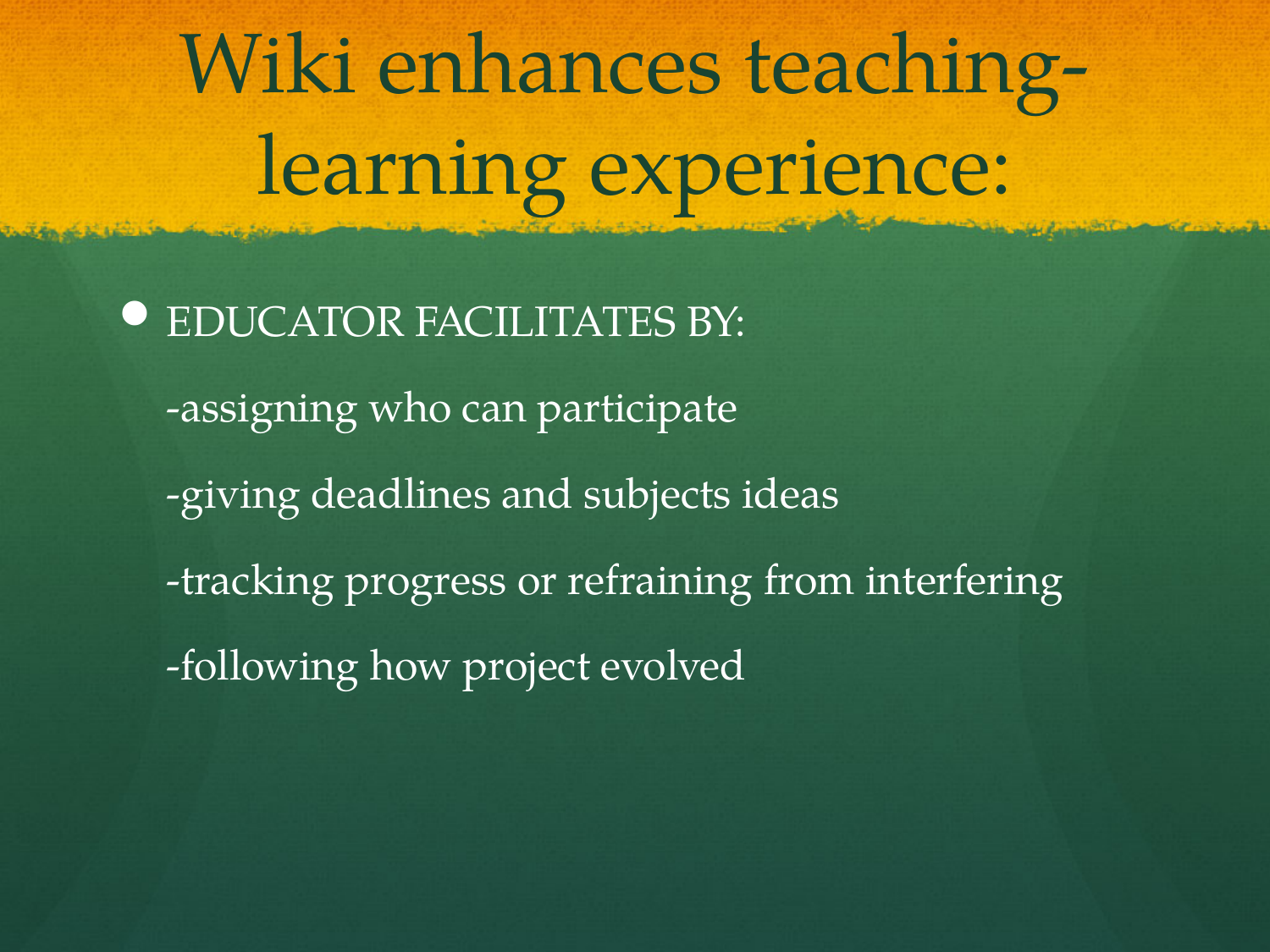

# Wiki enhances teaching-learning experience:
EDUCATOR FACILITATES BY:
	-assigning who can participate
	-giving deadlines and subjects ideas
	-tracking progress or refraining from interfering
	-following how project evolved